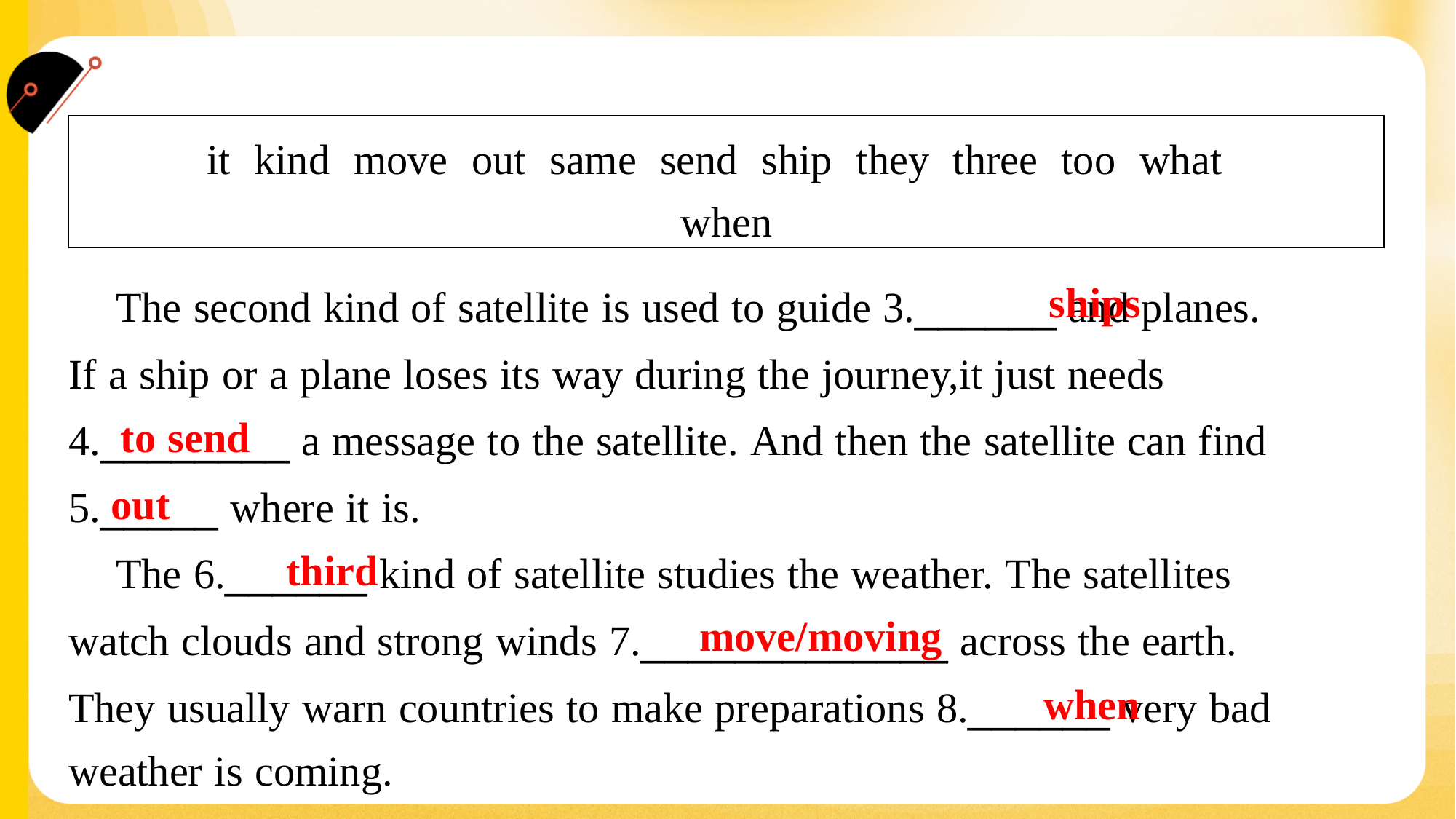

| it kind move out same send ship they three too what when |
| --- |
ships
    The second kind of satellite is used to guide 3.______ and planes.
If a ship or a plane loses its way during the journey,it just needs
4.________ a message to the satellite. And then the satellite can find
5._____ where it is.
    The 6.______ kind of satellite studies the weather. The satellites
watch clouds and strong winds 7._____________ across the earth.
They usually warn countries to make preparations 8.______ very bad
weather is coming.#1.1.3
to send
out
third
move/moving
when